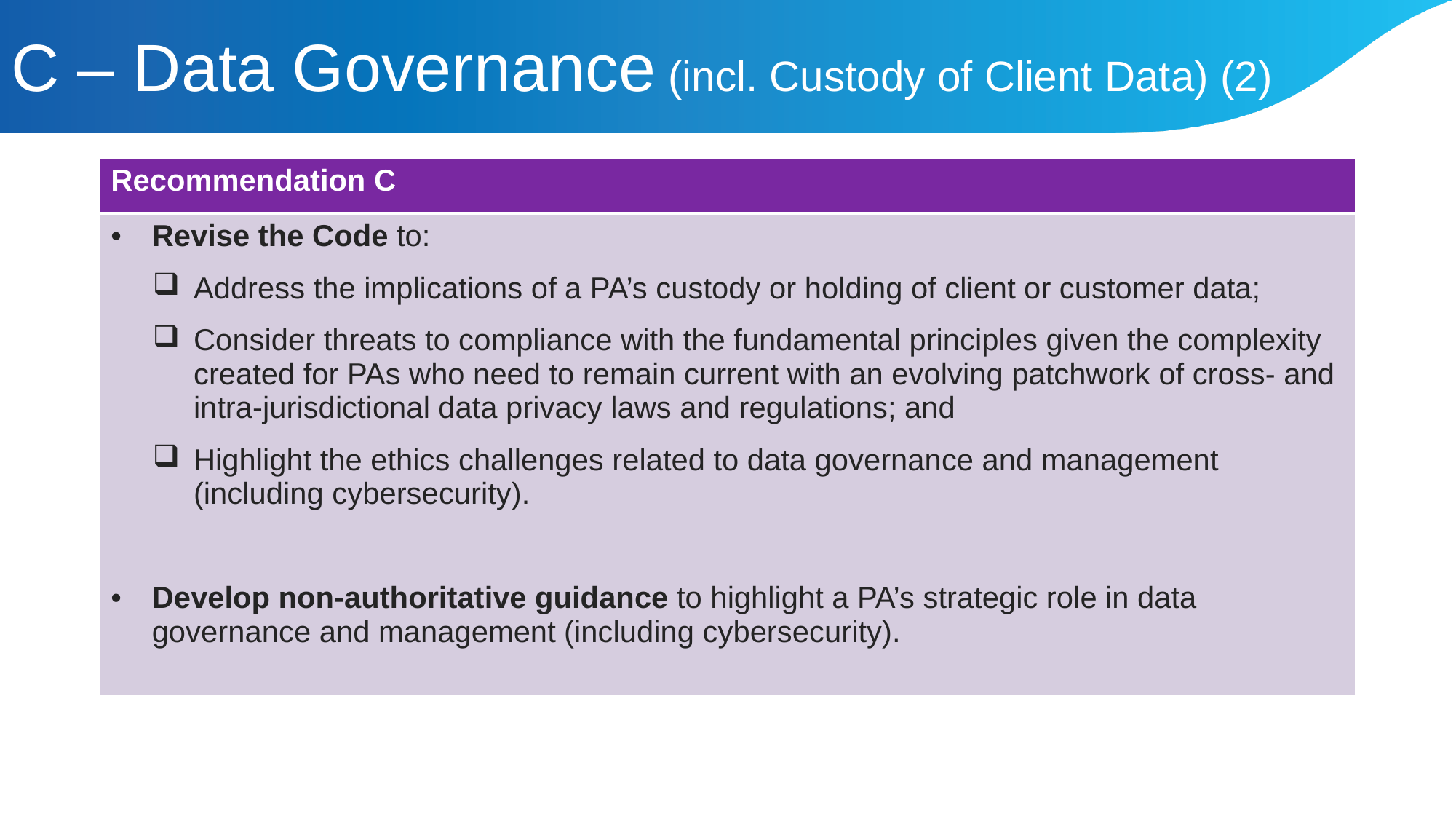

# C – Data Governance (incl. Custody of Client Data) (2)
| Recommendation C |
| --- |
| Revise the Code to: Address the implications of a PA’s custody or holding of client or customer data; Consider threats to compliance with the fundamental principles given the complexity created for PAs who need to remain current with an evolving patchwork of cross- and intra-jurisdictional data privacy laws and regulations; and Highlight the ethics challenges related to data governance and management (including cybersecurity). Develop non-authoritative guidance to highlight a PA’s strategic role in data governance and management (including cybersecurity). |